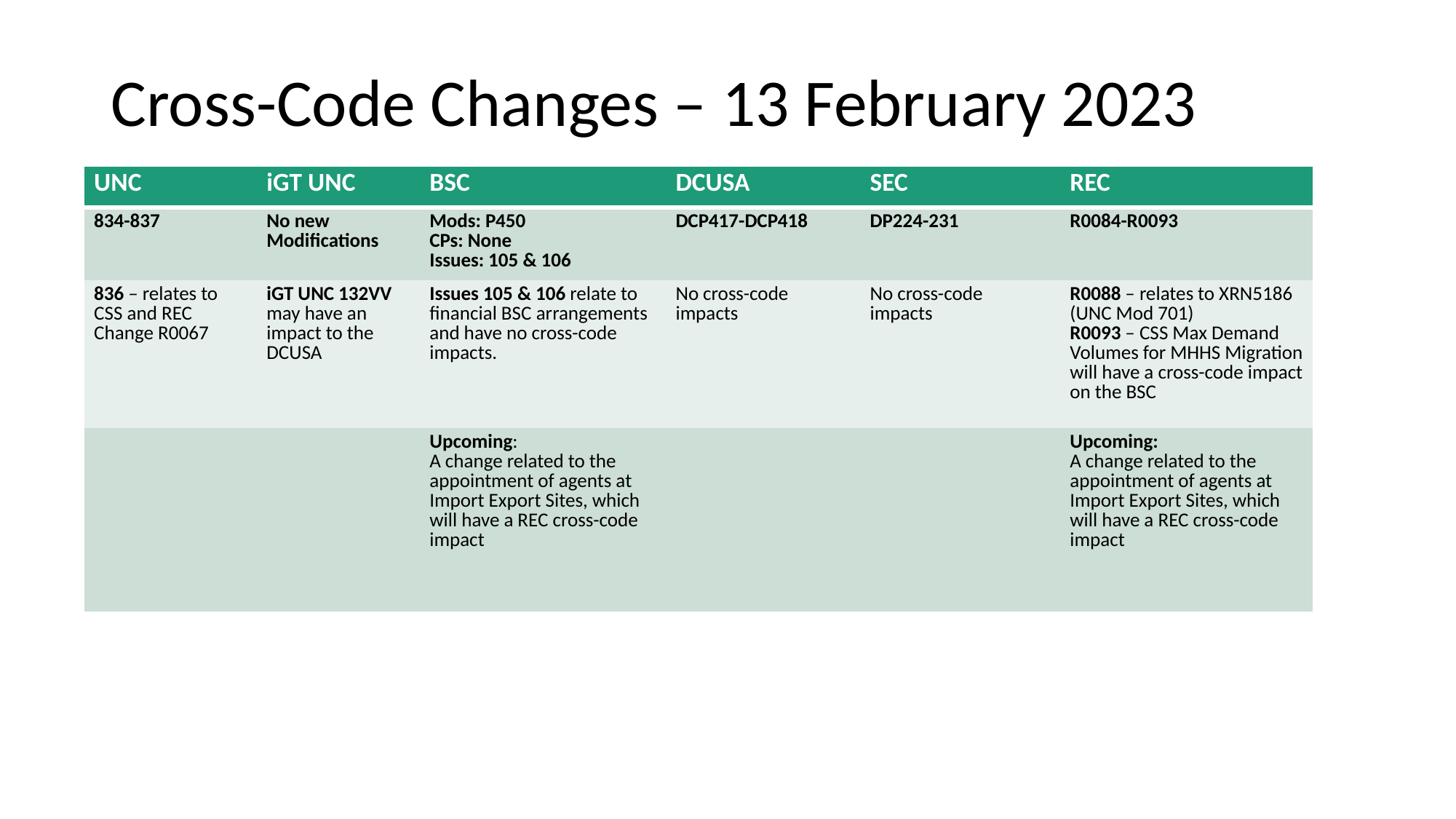

# Cross-Code Changes – 13 February 2023
| UNC | iGT UNC | BSC | DCUSA | SEC | REC |
| --- | --- | --- | --- | --- | --- |
| 834-837 | No new Modifications | Mods: P450 CPs: None Issues: 105 & 106 | DCP417-DCP418 | DP224-231 | R0084-R0093 |
| 836 – relates to CSS and REC Change R0067 | iGT UNC 132VV may have an impact to the DCUSA | Issues 105 & 106 relate to financial BSC arrangements and have no cross-code impacts. | No cross-code impacts | No cross-code impacts | R0088 – relates to XRN5186 (UNC Mod 701) R0093 – CSS Max Demand Volumes for MHHS Migration will have a cross-code impact on the BSC |
|  |  | Upcoming: A change related to the appointment of agents at Import Export Sites, which will have a REC cross-code impact |  |  | Upcoming: A change related to the appointment of agents at Import Export Sites, which will have a REC cross-code impact |